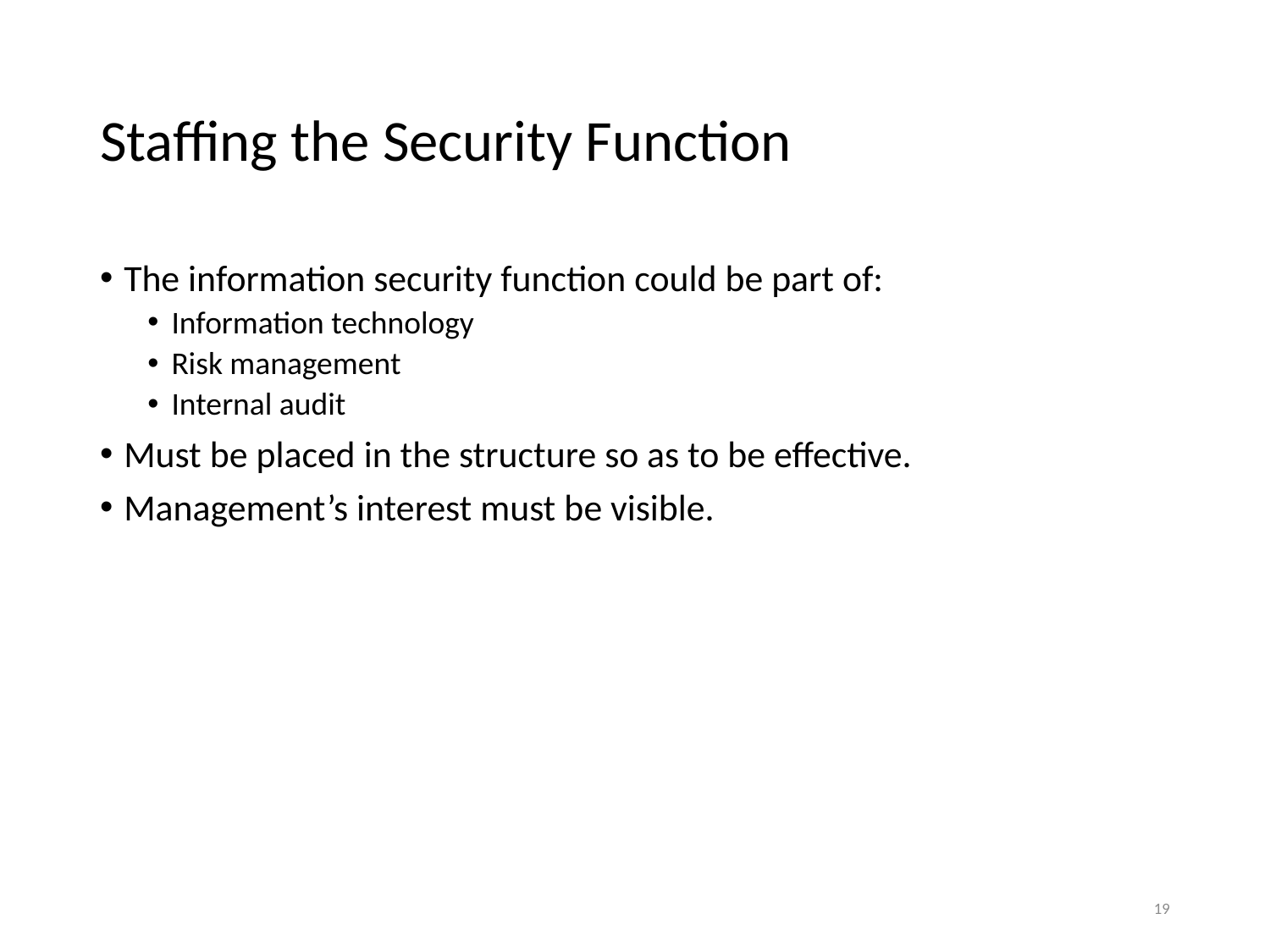

# Staffing the Security Function
The information security function could be part of:
Information technology
Risk management
Internal audit
Must be placed in the structure so as to be effective.
Management’s interest must be visible.
19